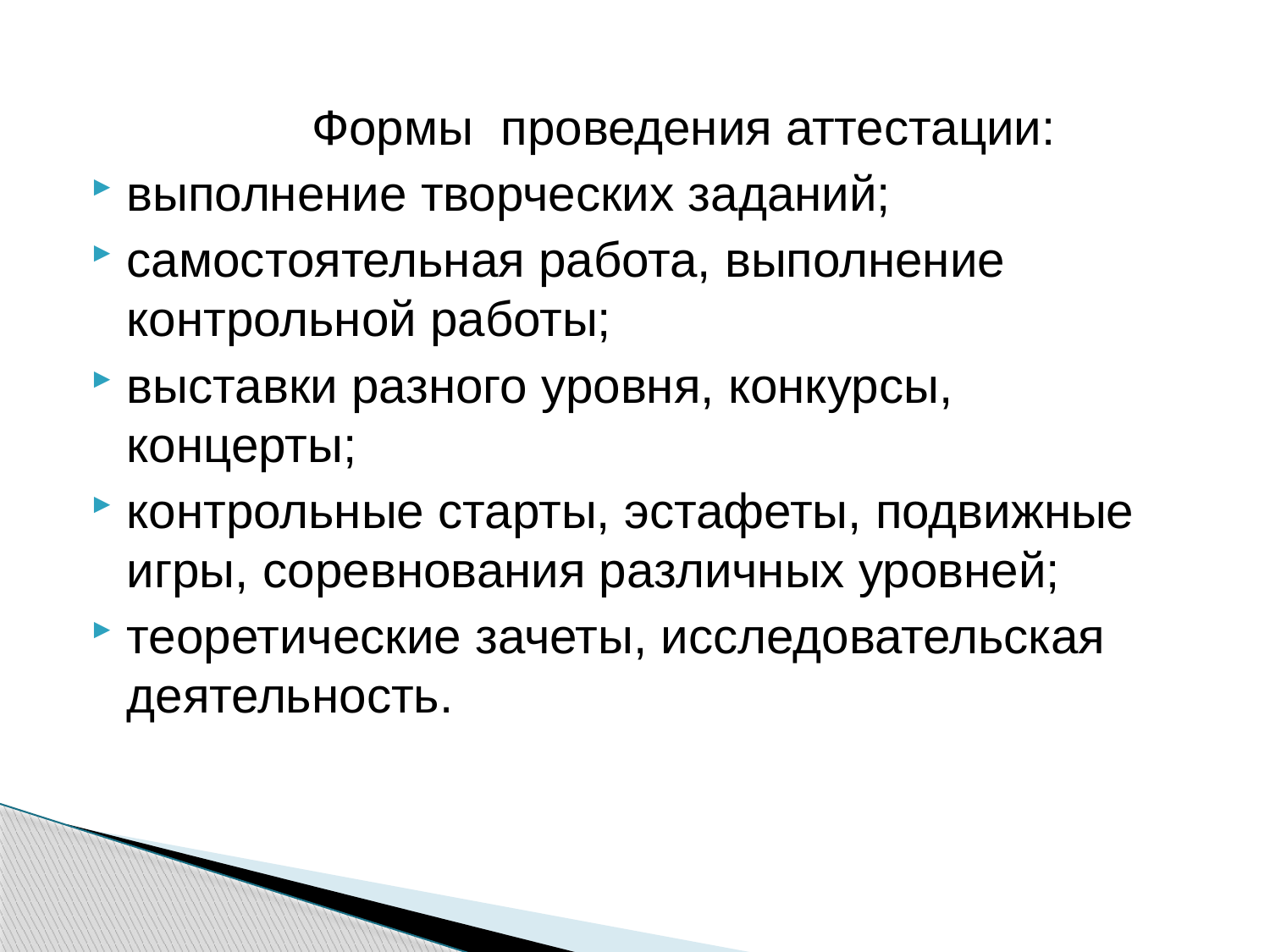

Формы  проведения аттестации:
выполнение творческих заданий;
самостоятельная работа, выполнение контрольной работы;
выставки разного уровня, конкурсы, концерты;
контрольные старты, эстафеты, подвижные игры, соревнования различных уровней;
теоретические зачеты, исследовательская деятельность.